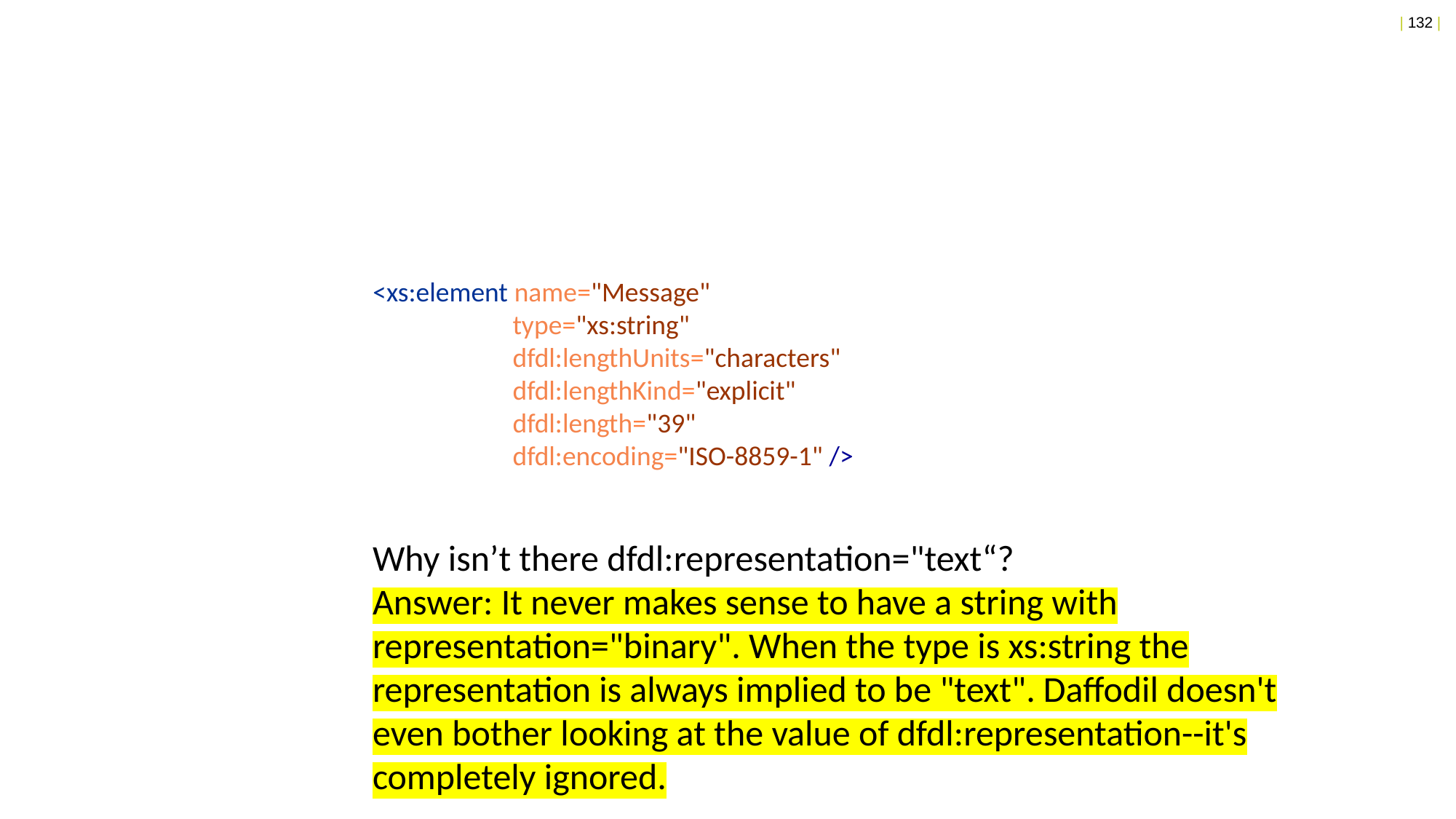

<xs:element name="Message"
 	     type="xs:string"
 	     dfdl:lengthUnits="characters"
 	     dfdl:lengthKind="explicit"
 	     dfdl:length="39"
 	     dfdl:encoding="ISO-8859-1" />
Why isn’t there dfdl:representation="text“?
Answer: It never makes sense to have a string with representation="binary". When the type is xs:string the representation is always implied to be "text". Daffodil doesn't even bother looking at the value of dfdl:representation--it's completely ignored.